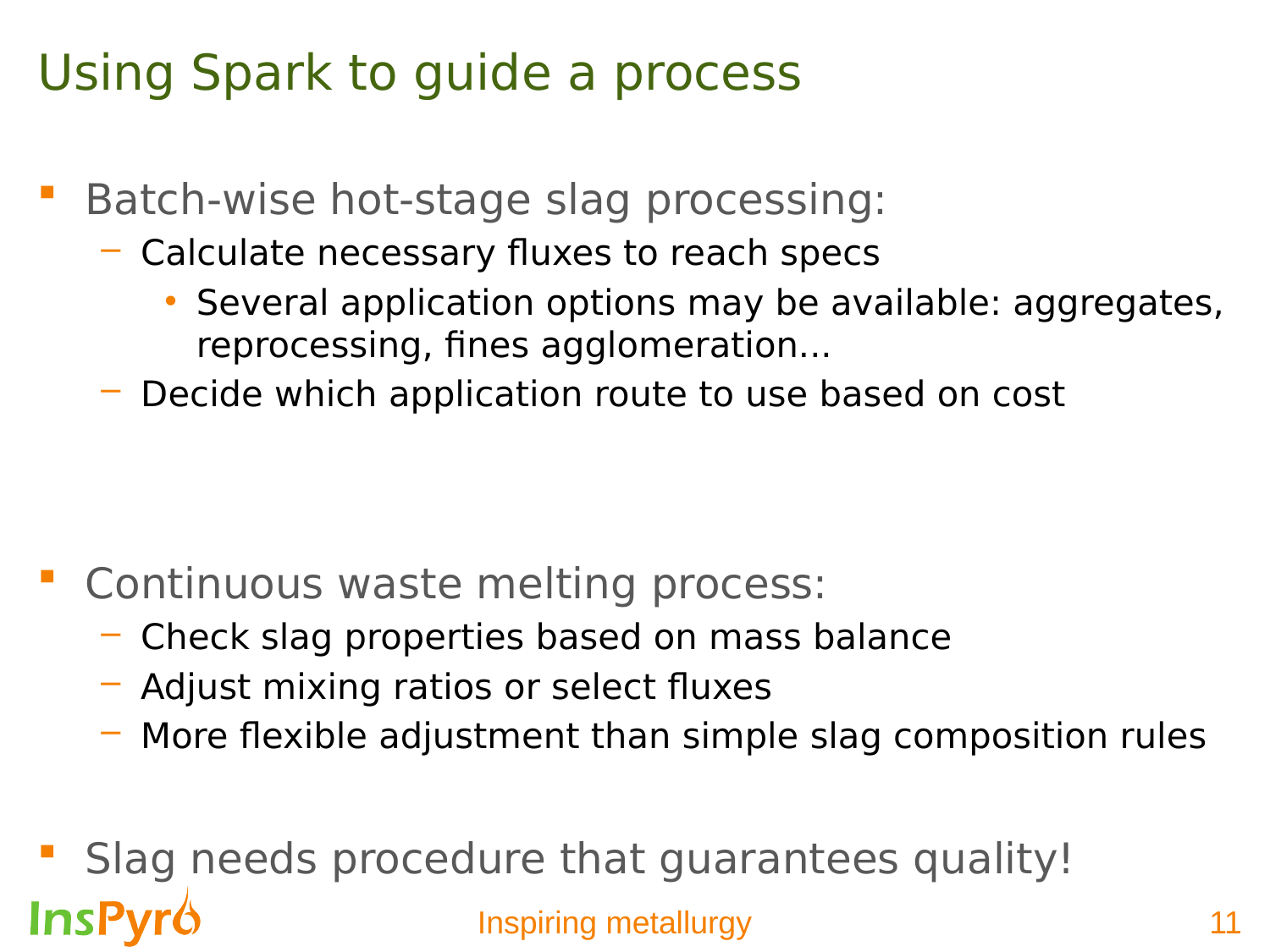

# Using Spark to guide a process
Batch-wise hot-stage slag processing:
Calculate necessary fluxes to reach specs
Several application options may be available: aggregates, reprocessing, fines agglomeration...
Decide which application route to use based on cost

Continuous waste melting process:
Check slag properties based on mass balance
Adjust mixing ratios or select fluxes
More flexible adjustment than simple slag composition rules

Slag needs procedure that guarantees quality!
11